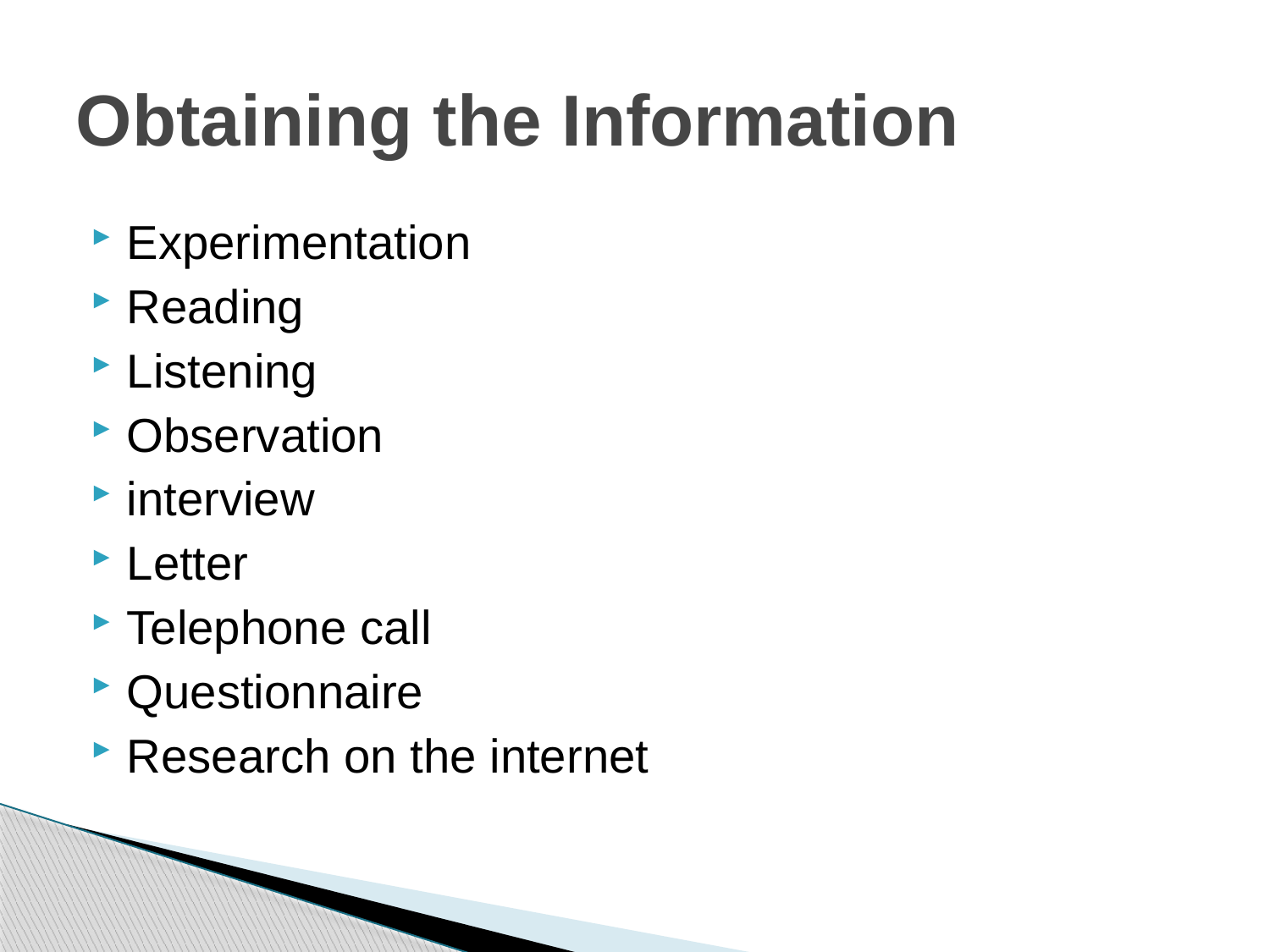

# Obtaining the Information
Experimentation
Reading
Listening
Observation
interview
Letter
Telephone call
Questionnaire
Research on the internet